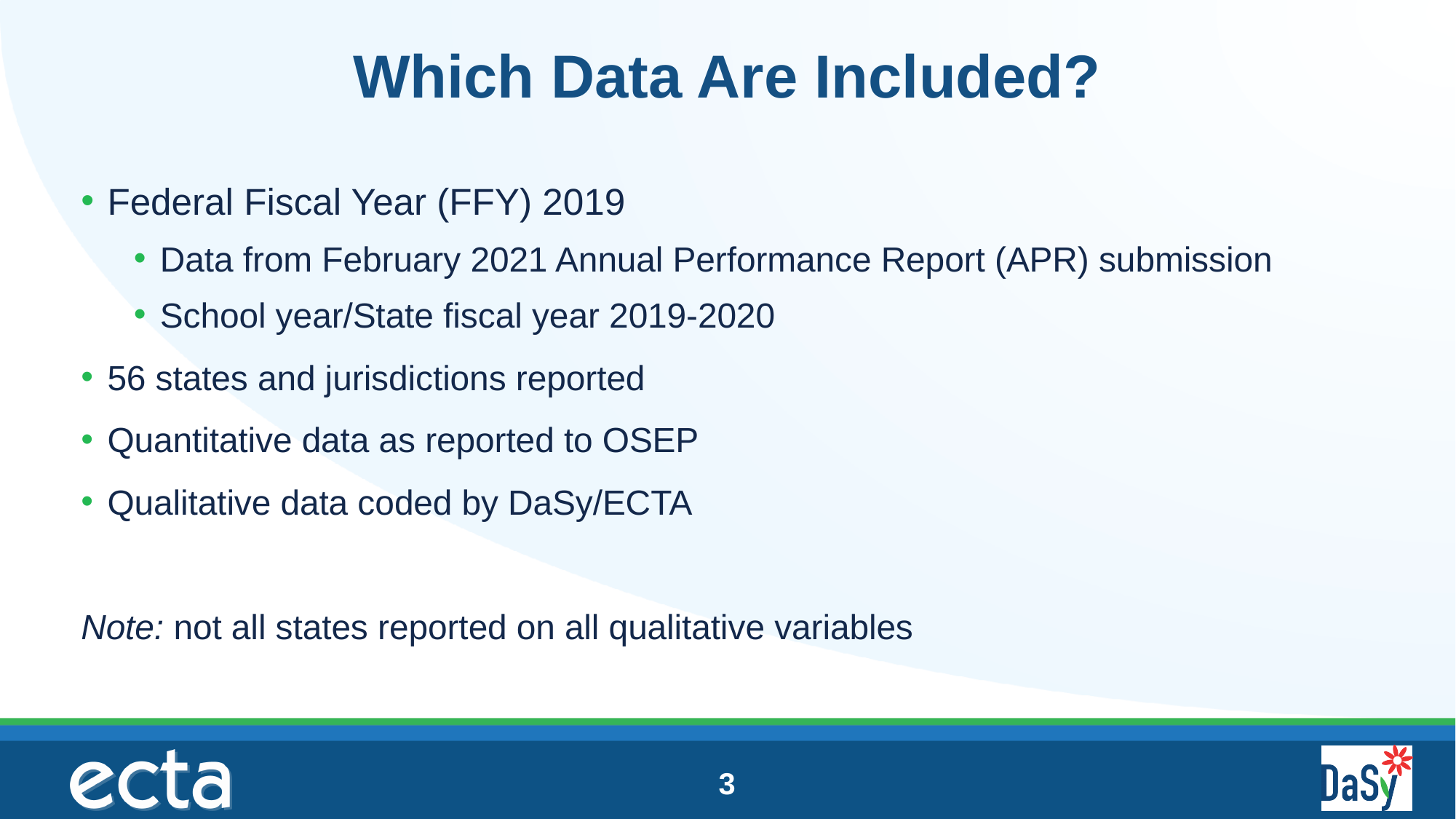

# Which Data Are Included?
Federal Fiscal Year (FFY) 2019
Data from February 2021 Annual Performance Report (APR) submission
School year/State fiscal year 2019-2020
56 states and jurisdictions reported
Quantitative data as reported to OSEP
Qualitative data coded by DaSy/ECTA

Note: not all states reported on all qualitative variables
3